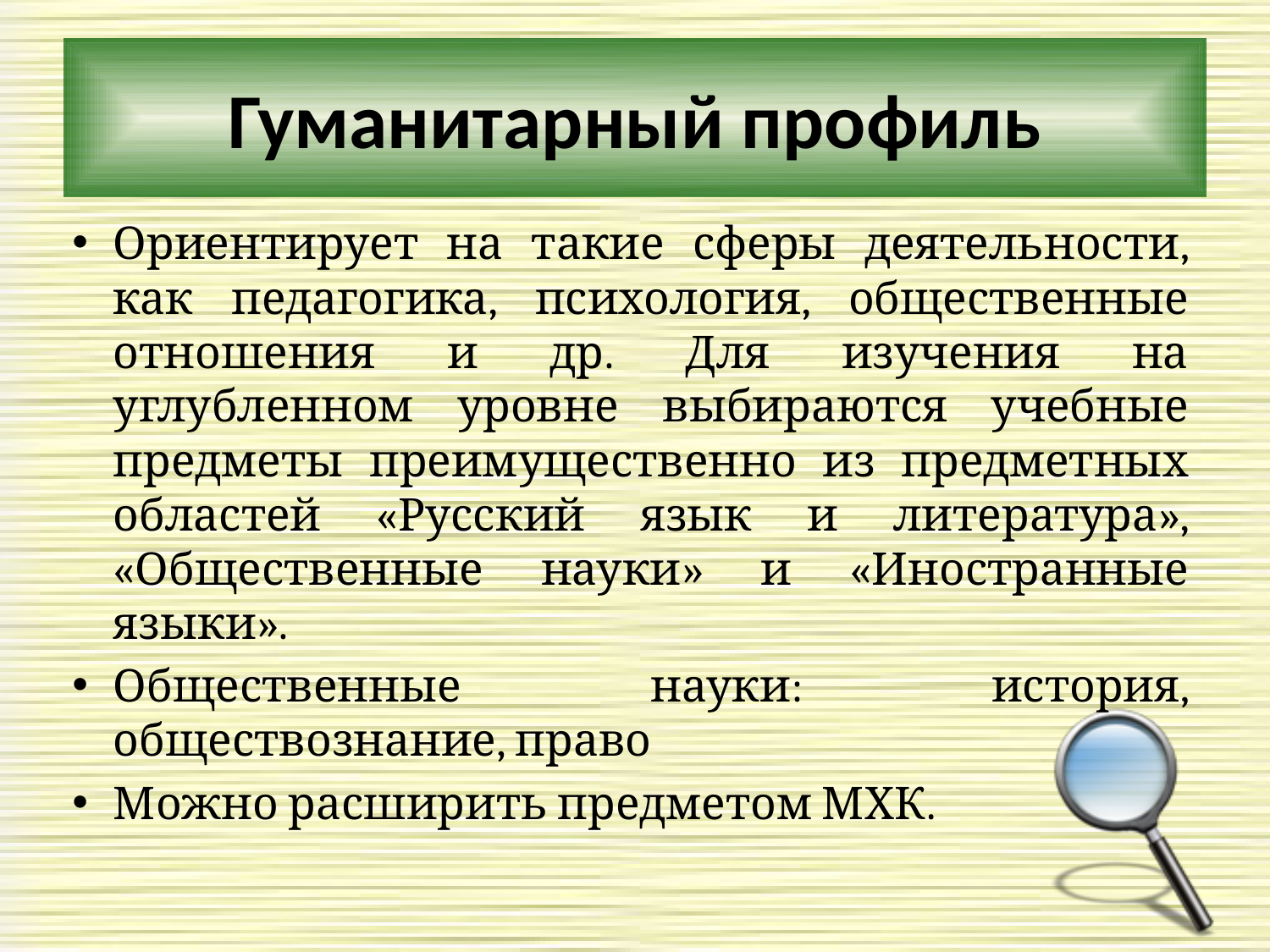

# Гуманитарный профиль
Ориентирует на такие сферы деятельности, как педагогика, психология, общественные отношения и др. Для изучения на углубленном уровне выбираются учебные предметы преимущественно из предметных областей «Русский язык и литература», «Общественные науки» и «Иностранные языки».
Общественные науки: история, обществознание, право
Можно расширить предметом МХК.